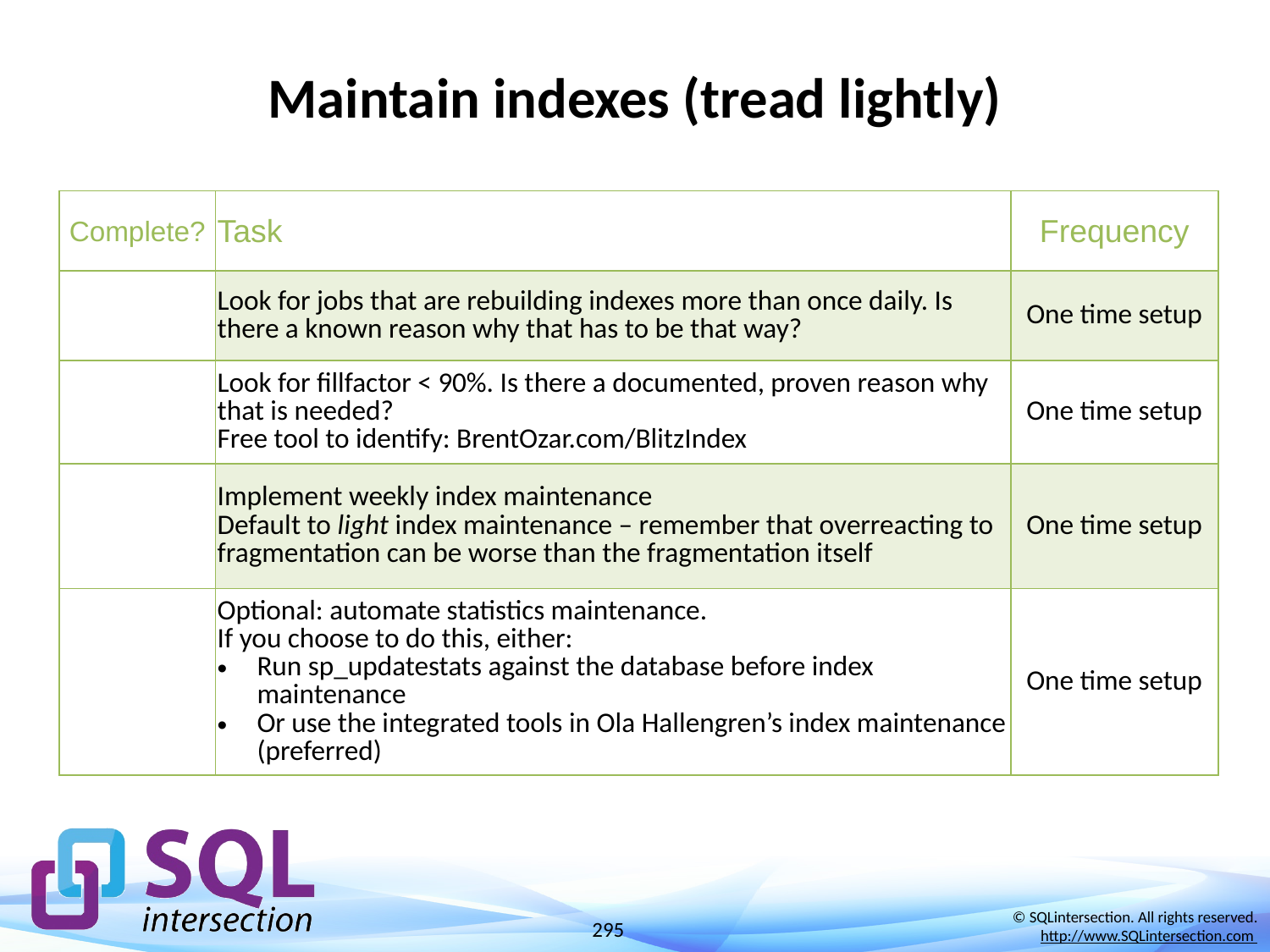

# Maintain indexes (tread lightly)
| Complete? | Task | Frequency |
| --- | --- | --- |
|  | Look for jobs that are rebuilding indexes more than once daily. Is there a known reason why that has to be that way? | One time setup |
|  | Look for fillfactor < 90%. Is there a documented, proven reason why that is needed? Free tool to identify: BrentOzar.com/BlitzIndex | One time setup |
|  | Implement weekly index maintenance Default to light index maintenance – remember that overreacting to fragmentation can be worse than the fragmentation itself | One time setup |
|  | Optional: automate statistics maintenance. If you choose to do this, either: Run sp\_updatestats against the database before index maintenance Or use the integrated tools in Ola Hallengren’s index maintenance (preferred) | One time setup |